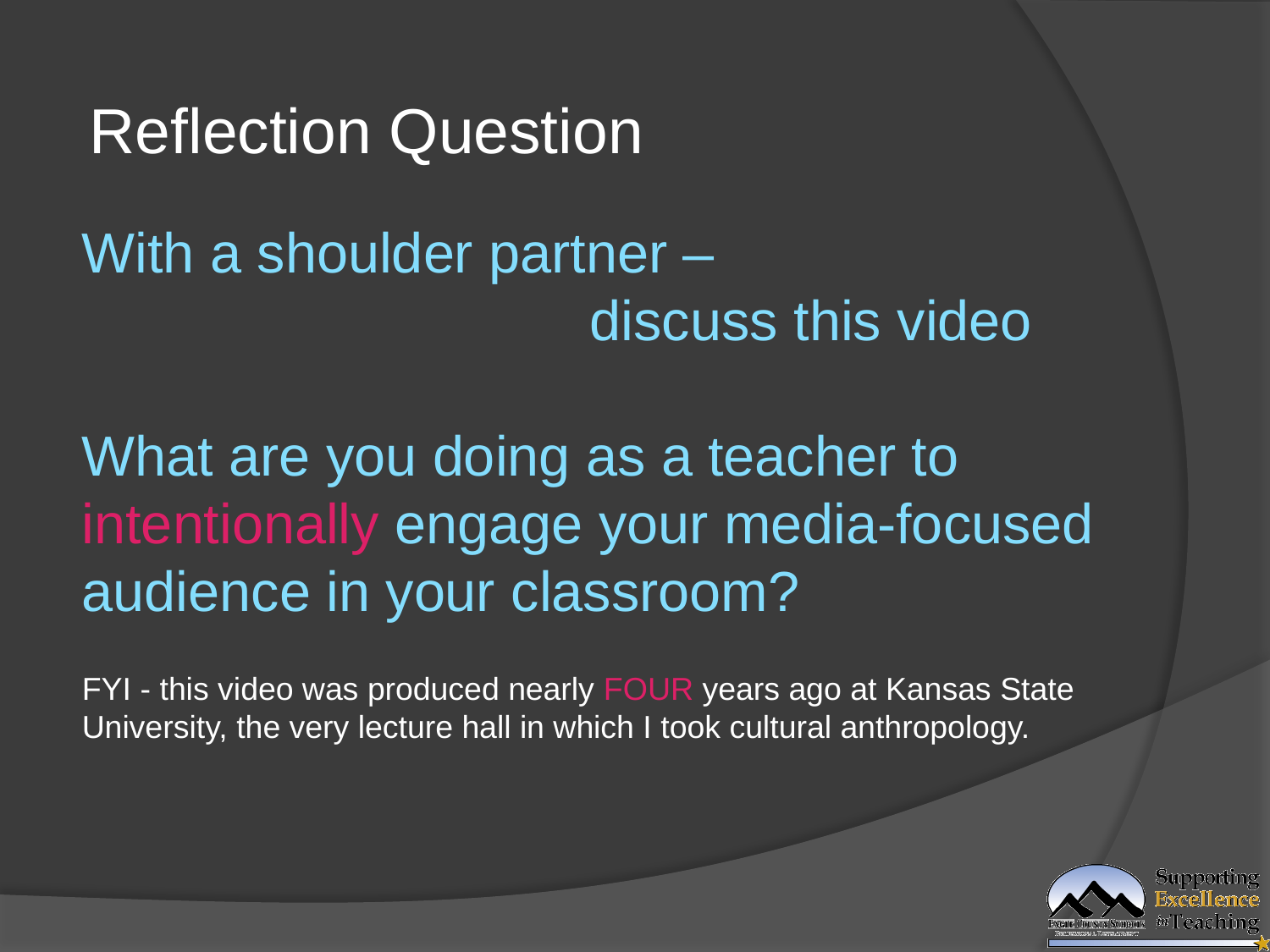

# Reflection Question
With a shoulder partner –
				discuss this video

What are you doing as a teacher to intentionally engage your media-focused audience in your classroom?
FYI - this video was produced nearly FOUR years ago at Kansas State University, the very lecture hall in which I took cultural anthropology.